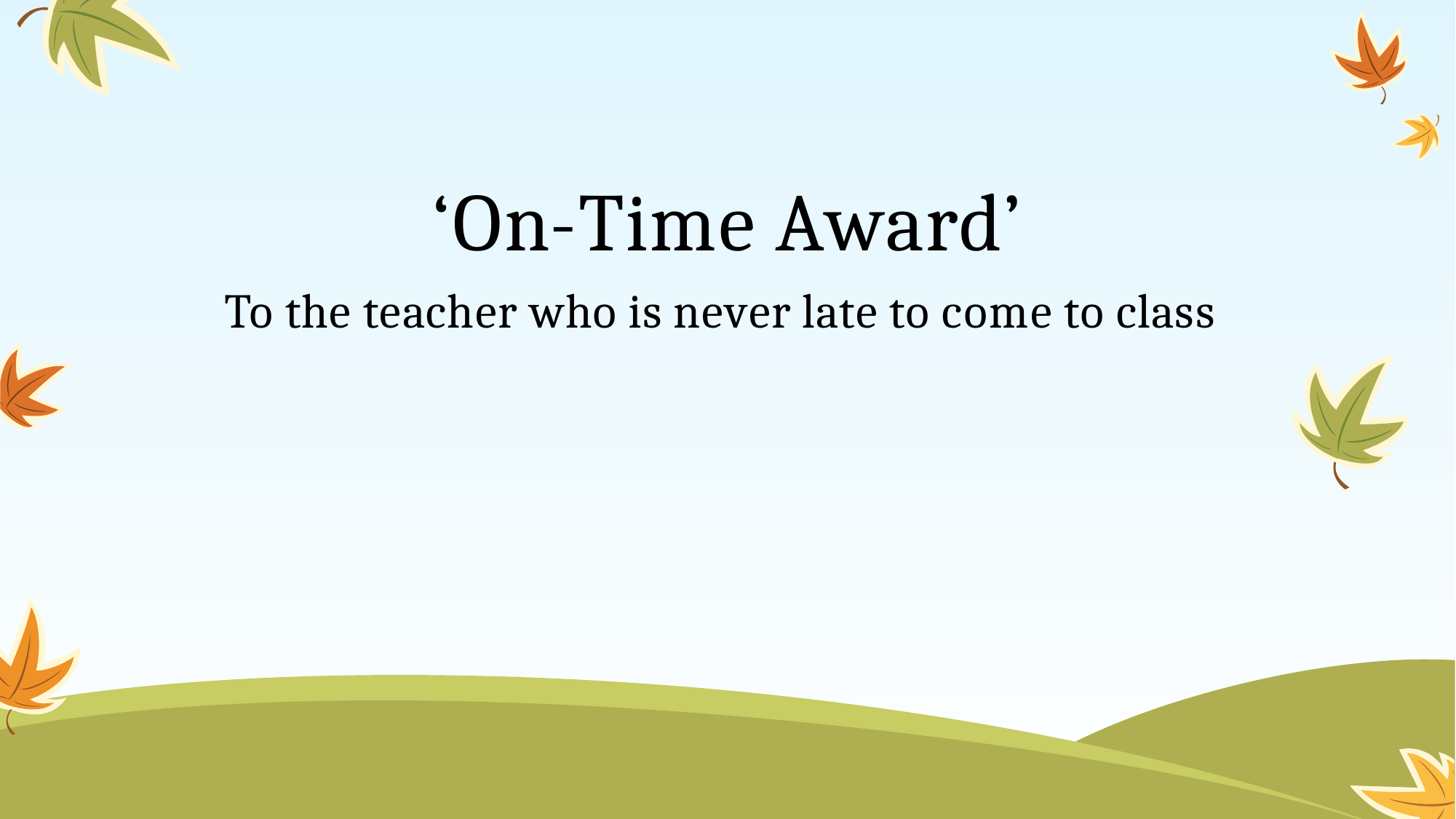

# ‘On-Time Award’
To the teacher who is never late to come to class